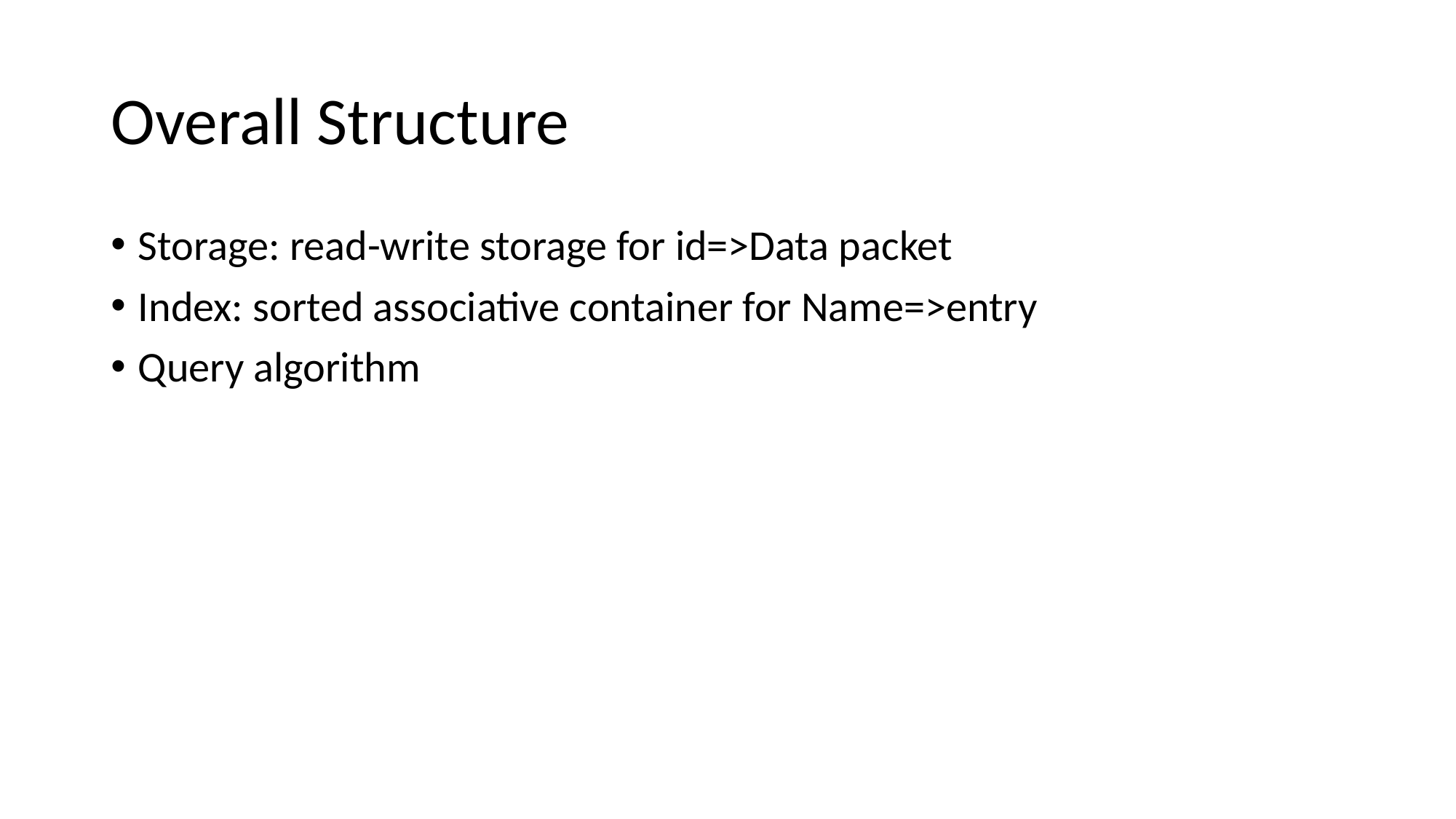

# Overall Structure
Storage: read-write storage for id=>Data packet
Index: sorted associative container for Name=>entry
Query algorithm